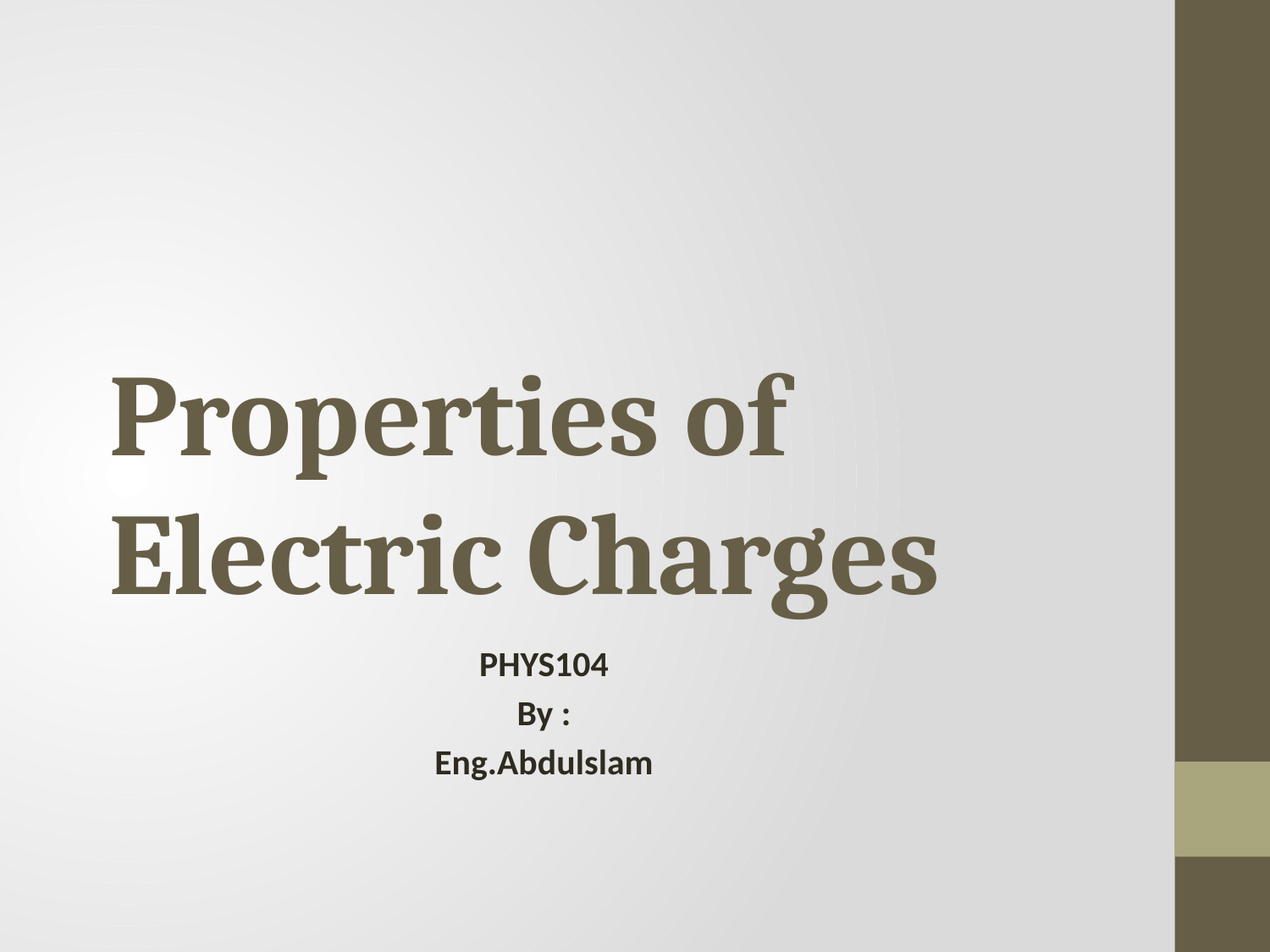

# Properties of Electric Charges
PHYS104
By :
Eng.Abdulslam